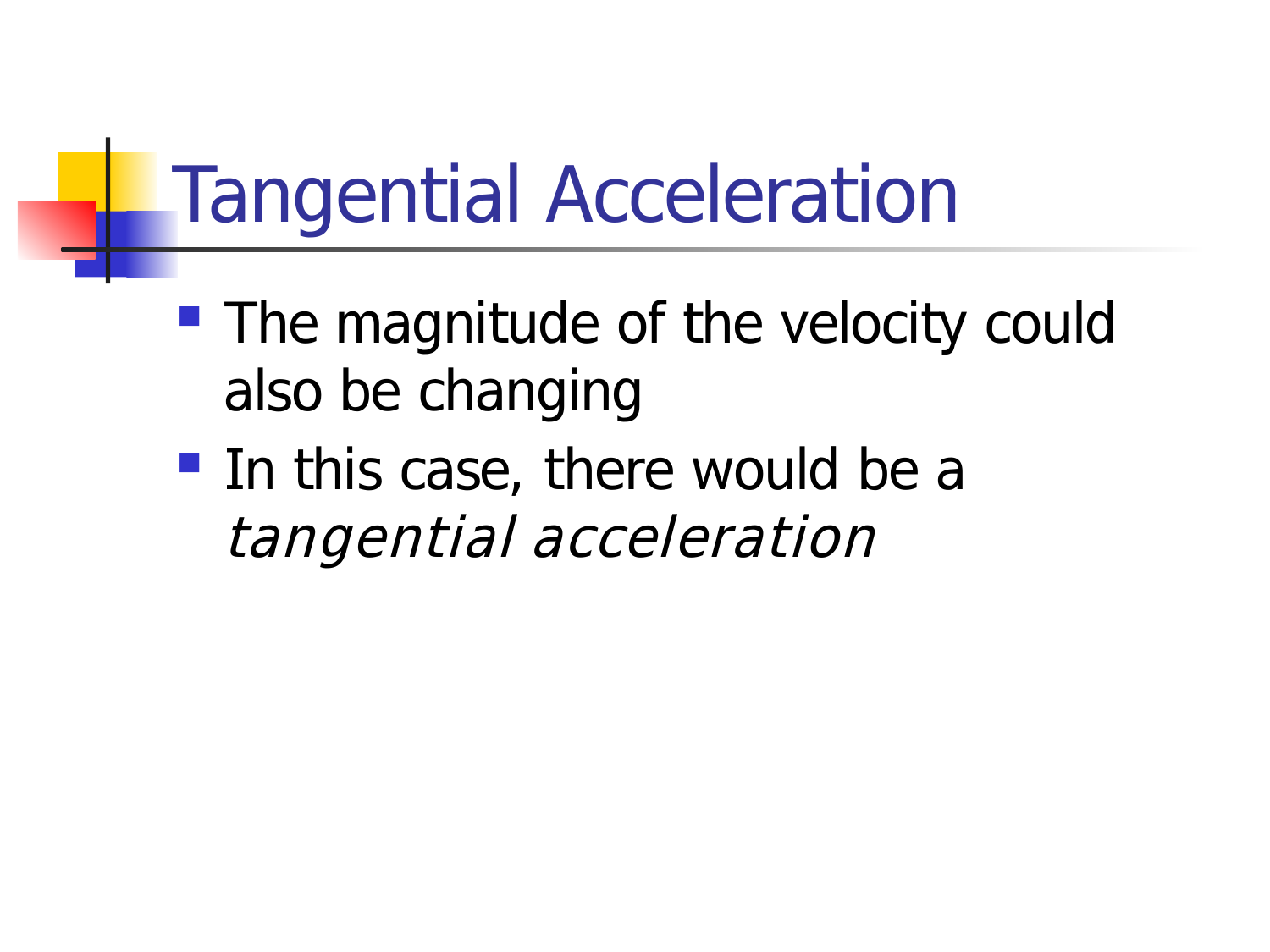

# Tangential Acceleration
The magnitude of the velocity could also be changing
In this case, there would be a tangential acceleration